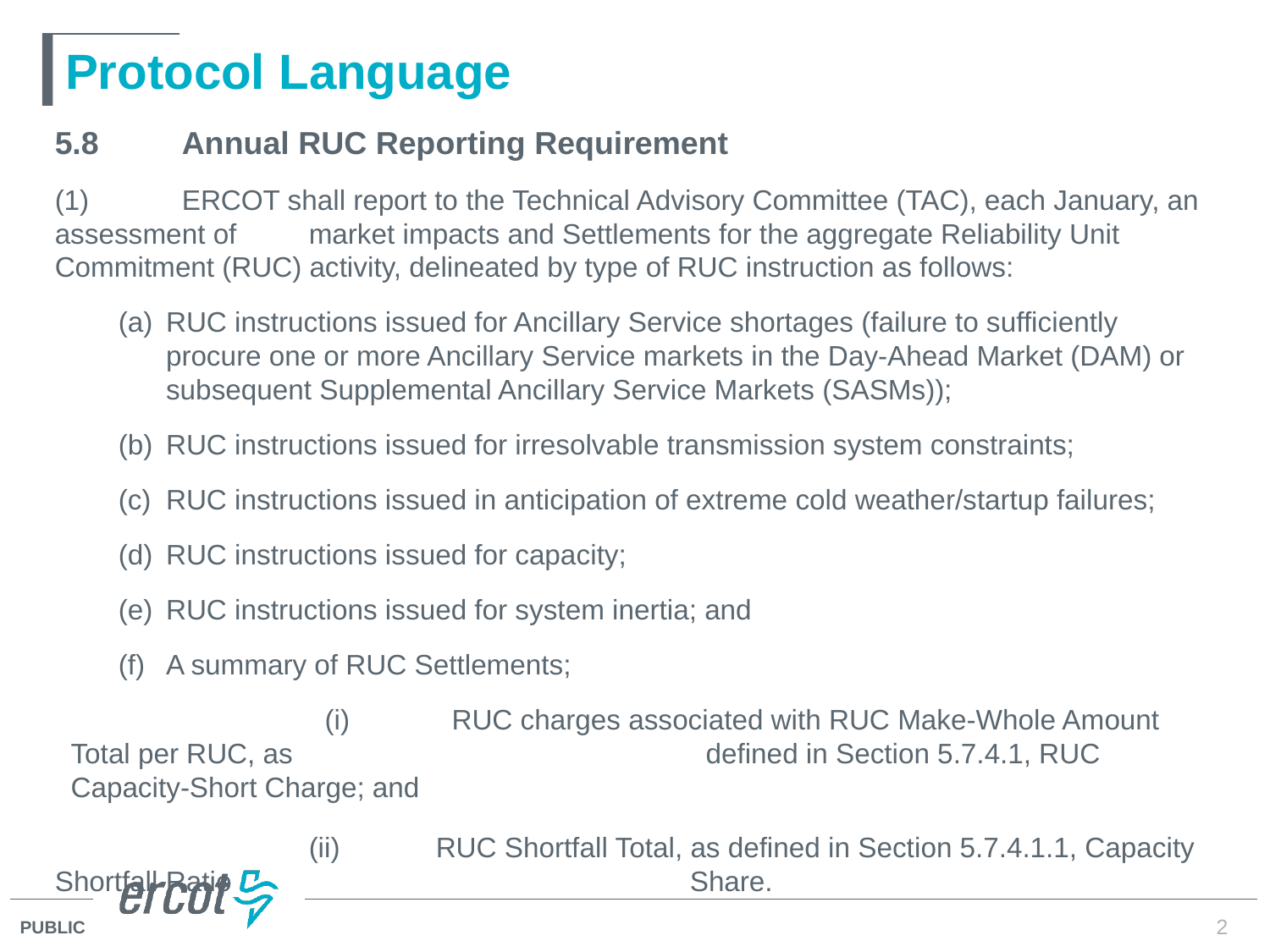

# Protocol Language
5.8	Annual RUC Reporting Requirement
(1)	ERCOT shall report to the Technical Advisory Committee (TAC), each January, an assessment of 	market impacts and Settlements for the aggregate Reliability Unit Commitment (RUC) activity, delineated by type of RUC instruction as follows:
RUC instructions issued for Ancillary Service shortages (failure to sufficiently procure one or more Ancillary Service markets in the Day-Ahead Market (DAM) or subsequent Supplemental Ancillary Service Markets (SASMs));
RUC instructions issued for irresolvable transmission system constraints;
RUC instructions issued in anticipation of extreme cold weather/startup failures;
RUC instructions issued for capacity;
RUC instructions issued for system inertia; and
A summary of RUC Settlements;
		(i)	RUC charges associated with RUC Make-Whole Amount Total per RUC, as 				defined in Section 5.7.4.1, RUC Capacity-Short Charge; and
		(ii)	RUC Shortfall Total, as defined in Section 5.7.4.1.1, Capacity Shortfall Ratio 				Share.
2